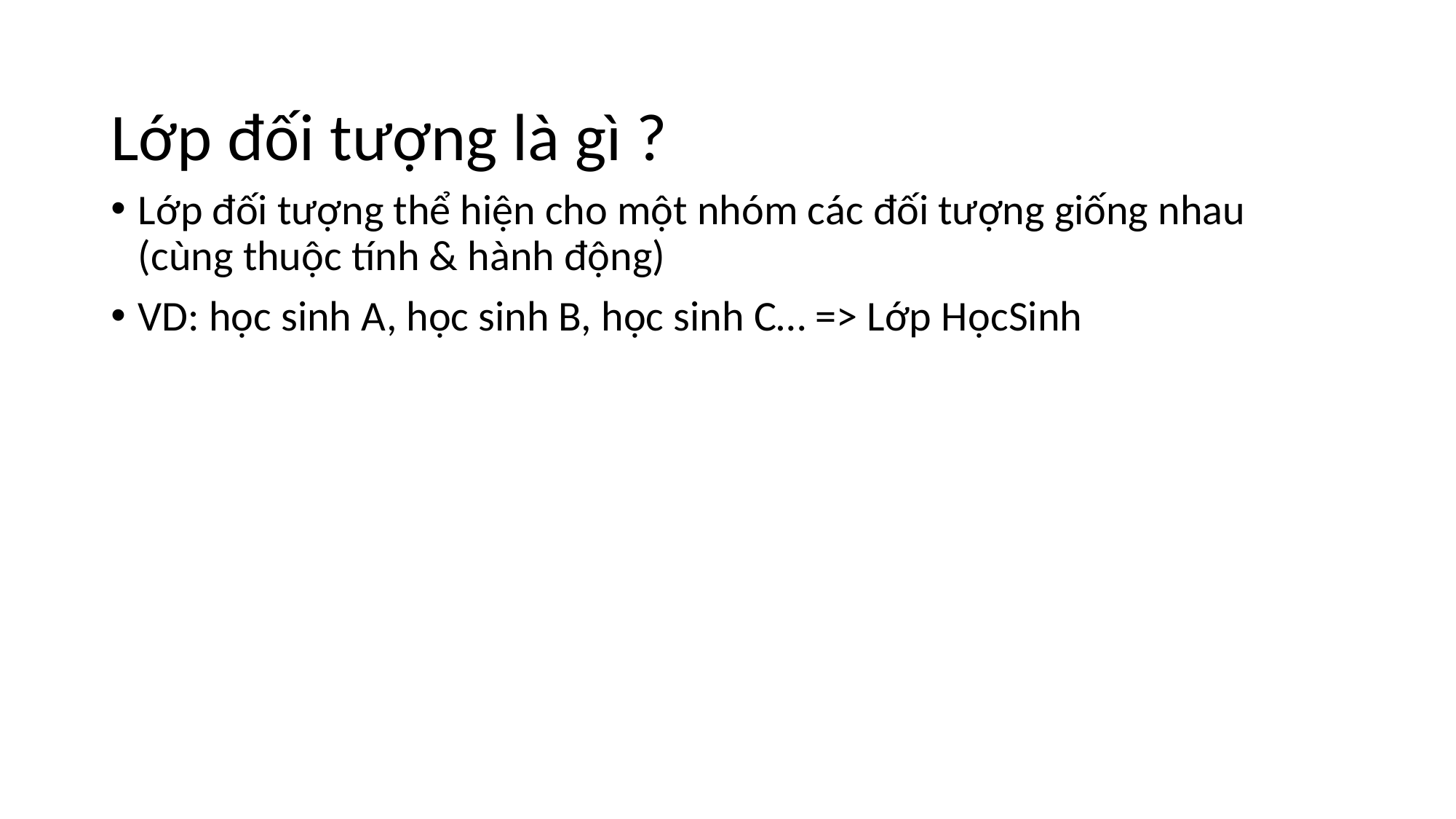

# Lớp đối tượng là gì ?
Lớp đối tượng thể hiện cho một nhóm các đối tượng giống nhau (cùng thuộc tính & hành động)
VD: học sinh A, học sinh B, học sinh C… => Lớp HọcSinh